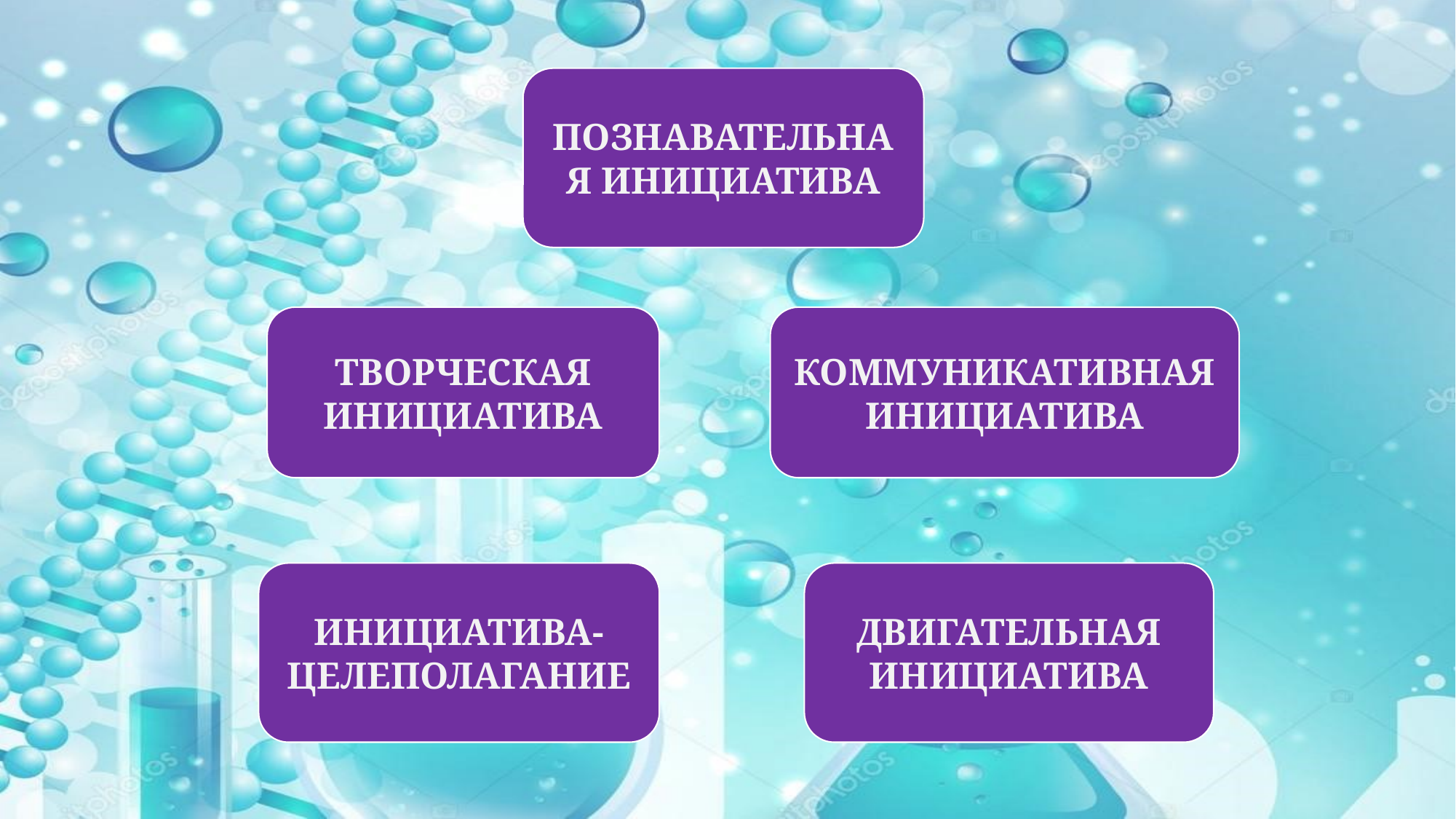

ПОЗНАВАТЕЛЬНАЯ ИНИЦИАТИВА
ТВОРЧЕСКАЯ ИНИЦИАТИВА
КОММУНИКАТИВНАЯ ИНИЦИАТИВА
ИНИЦИАТИВА-ЦЕЛЕПОЛАГАНИЕ
ДВИГАТЕЛЬНАЯ ИНИЦИАТИВА